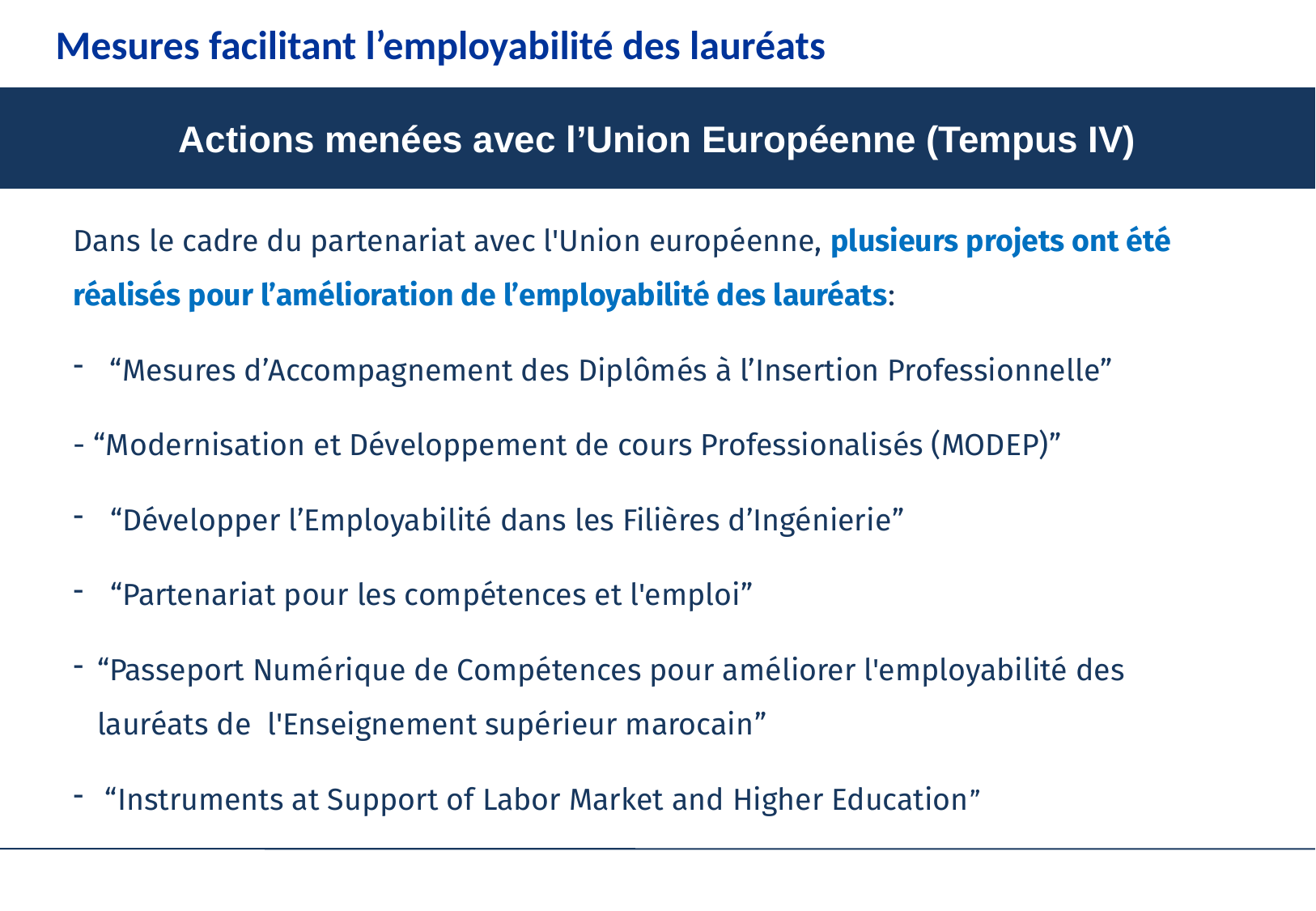

Mesures facilitant l’employabilité des lauréats
Actions menées avec l’Union Européenne (Tempus IV)
Dans le cadre du partenariat avec l'Union européenne, plusieurs projets ont été réalisés pour l’amélioration de l’employabilité des lauréats:
 “Mesures d’Accompagnement des Diplômés à l’Insertion Professionnelle”
- “Modernisation et Développement de cours Professionalisés (MODEP)”
 “Développer l’Employabilité dans les Filières d’Ingénierie”
 “Partenariat pour les compétences et l'emploi”
“Passeport Numérique de Compétences pour améliorer l'employabilité des lauréats de  l'Enseignement supérieur marocain”
 “Instruments at Support of Labor Market and Higher Education”